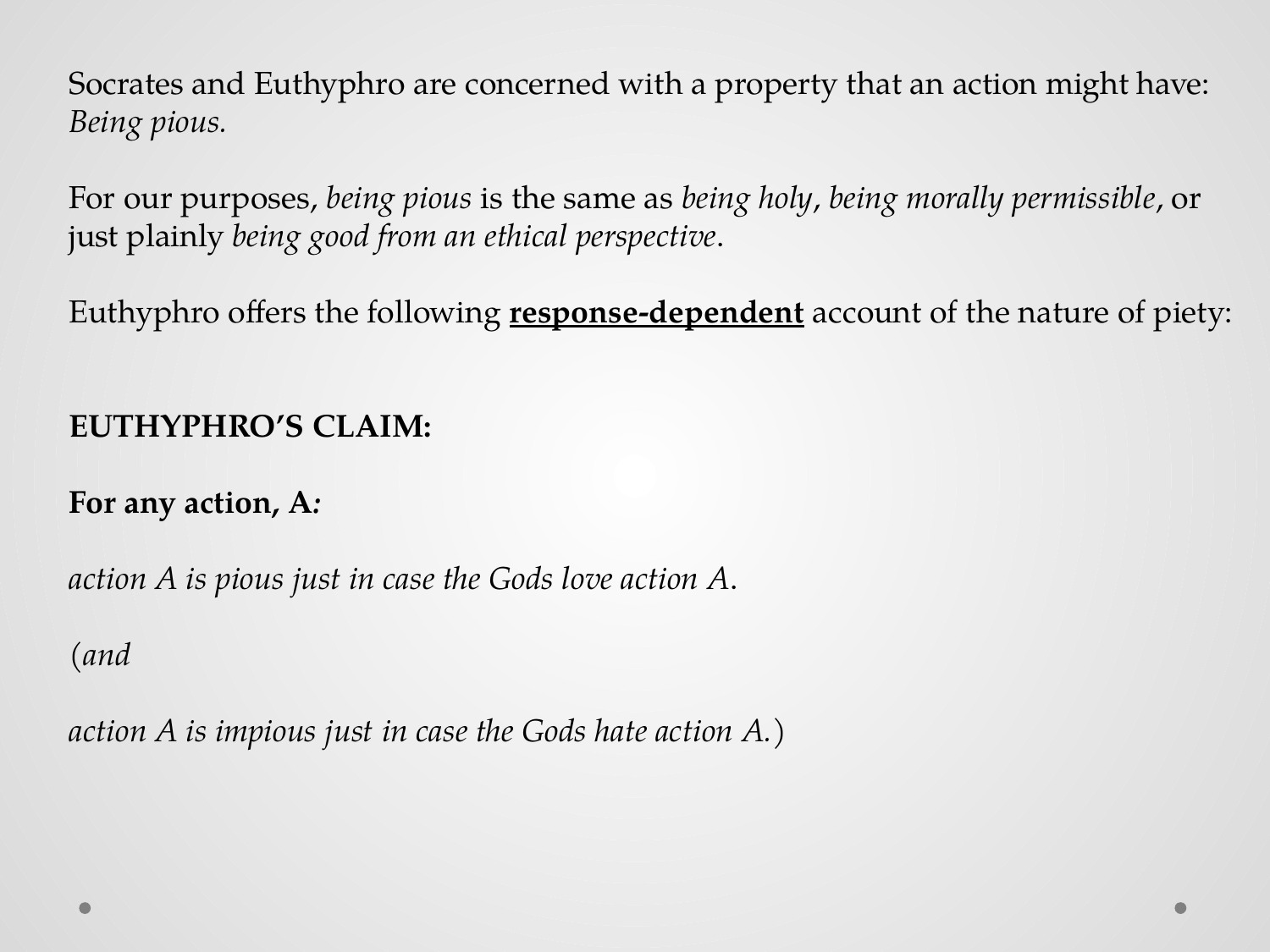

Socrates and Euthyphro are concerned with a property that an action might have:
Being pious.

For our purposes, being pious is the same as being holy, being morally permissible, or just plainly being good from an ethical perspective.

Euthyphro offers the following response-dependent account of the nature of piety:

EUTHYPHRO’S CLAIM:

For any action, A:

action A is pious just in case the Gods love action A.

(and

action A is impious just in case the Gods hate action A.)